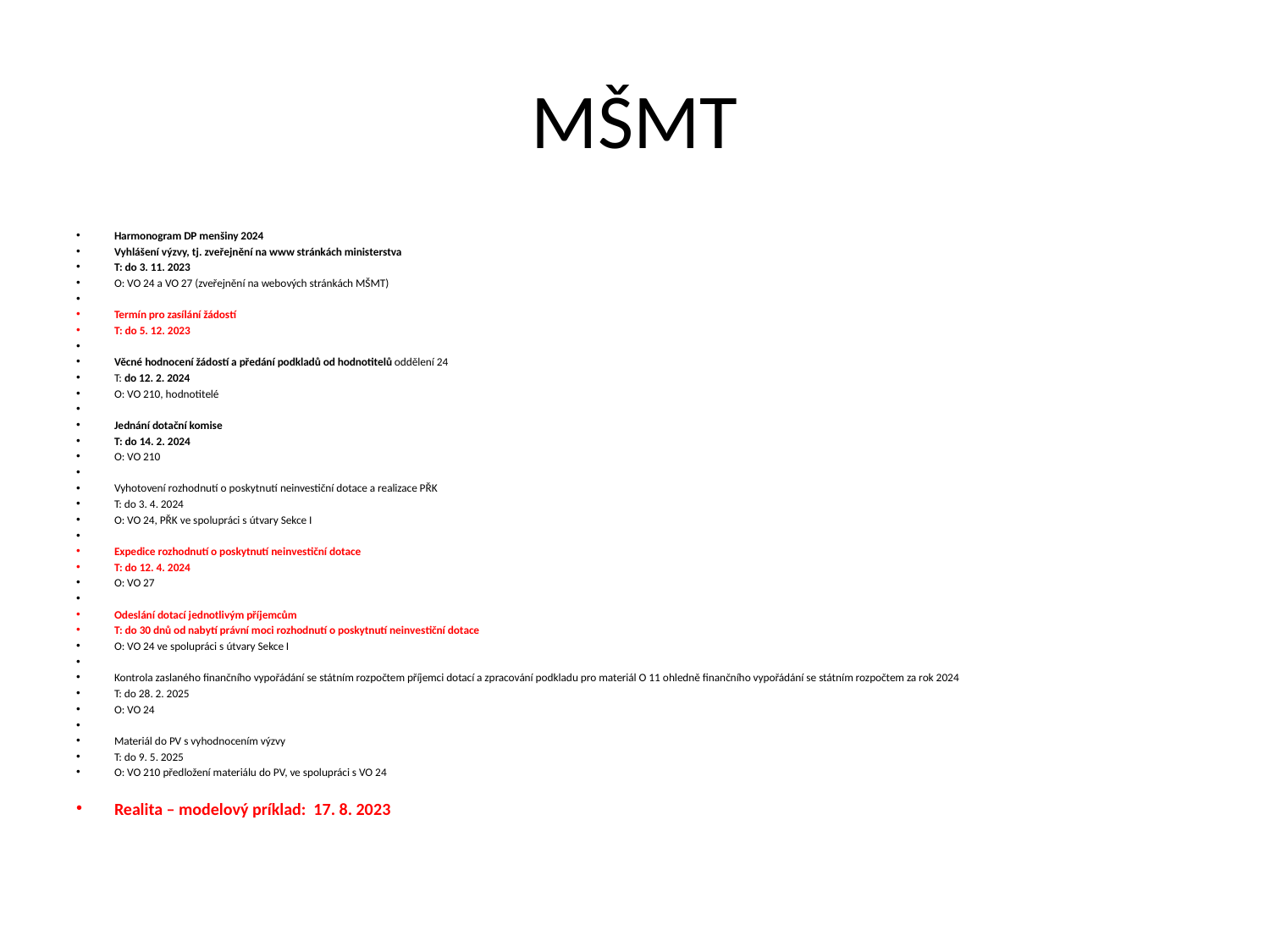

# MŠMT
Harmonogram DP menšiny 2024
Vyhlášení výzvy, tj. zveřejnění na www stránkách ministerstva
T: do 3. 11. 2023
O: VO 24 a VO 27 (zveřejnění na webových stránkách MŠMT)

Termín pro zasílání žádostí
T: do 5. 12. 2023

Věcné hodnocení žádostí a předání podkladů od hodnotitelů oddělení 24
T: do 12. 2. 2024
O: VO 210, hodnotitelé

Jednání dotační komise
T: do 14. 2. 2024
O: VO 210

Vyhotovení rozhodnutí o poskytnutí neinvestiční dotace a realizace PŘK
T: do 3. 4. 2024
O: VO 24, PŘK ve spolupráci s útvary Sekce I

Expedice rozhodnutí o poskytnutí neinvestiční dotace
T: do 12. 4. 2024
O: VO 27

Odeslání dotací jednotlivým příjemcům
T: do 30 dnů od nabytí právní moci rozhodnutí o poskytnutí neinvestiční dotace
O: VO 24 ve spolupráci s útvary Sekce I

Kontrola zaslaného finančního vypořádání se státním rozpočtem příjemci dotací a zpracování podkladu pro materiál O 11 ohledně finančního vypořádání se státním rozpočtem za rok 2024
T: do 28. 2. 2025
O: VO 24

Materiál do PV s vyhodnocením výzvy
T: do 9. 5. 2025
O: VO 210 předložení materiálu do PV, ve spolupráci s VO 24

Realita – modelový príklad:  17. 8. 2023